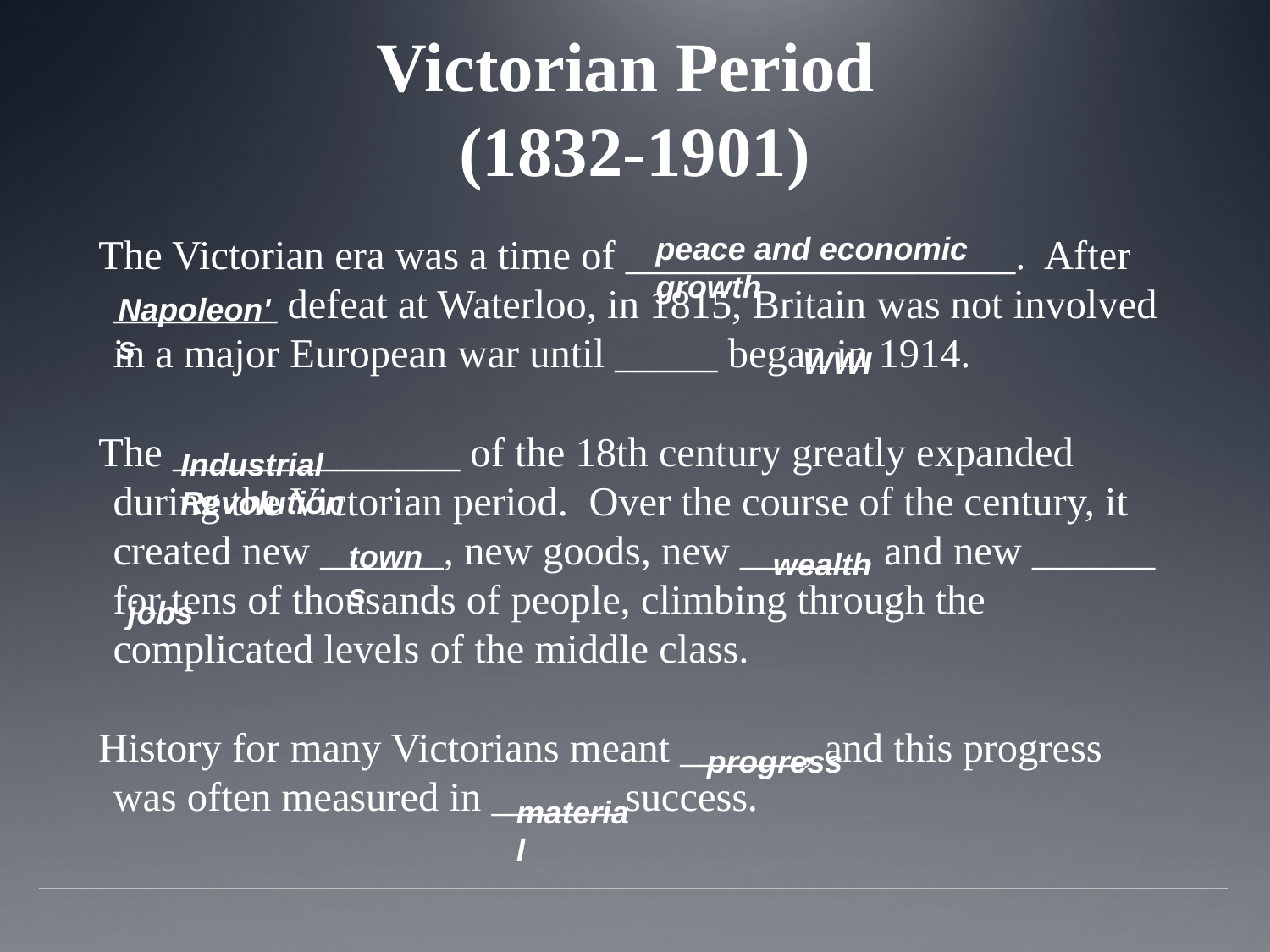

# Victorian Period (1832-1901)
The Victorian era was a time of ___________________.  After ________ defeat at Waterloo, in 1815, Britain was not involved in a major European war until _____ began in 1914.

The ______________ of the 18th century greatly expanded during the Victorian period.  Over the course of the century, it created new ______, new goods, new ______, and new ______ for tens of thousands of people, climbing through the complicated levels of the middle class.

History for many Victorians meant ______, and this progress was often measured in ______ success.

peace and economic growth
Napoleon's
WWI
Industrial Revolution
towns
wealth
jobs
progress
material